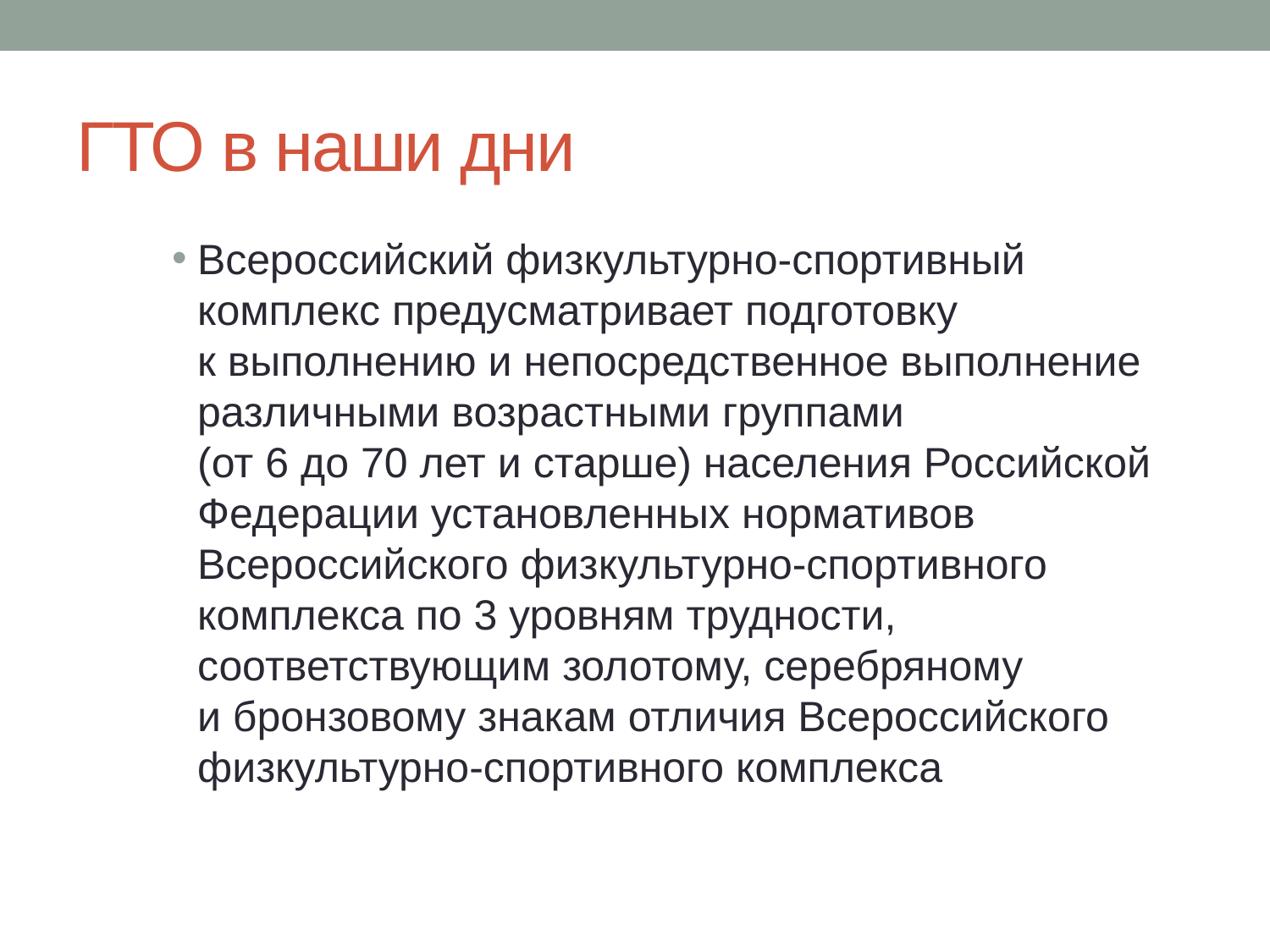

# ГТО в наши дни
Всероссийский физкультурно-спортивный комплекс предусматривает подготовку к выполнению и непосредственное выполнение различными возрастными группами (от 6 до 70 лет и старше) населения Российской Федерации установленных нормативов Всероссийского физкультурно-спортивного комплекса по 3 уровням трудности, соответствующим золотому, серебряному и бронзовому знакам отличия Всероссийского физкультурно-спортивного комплекса